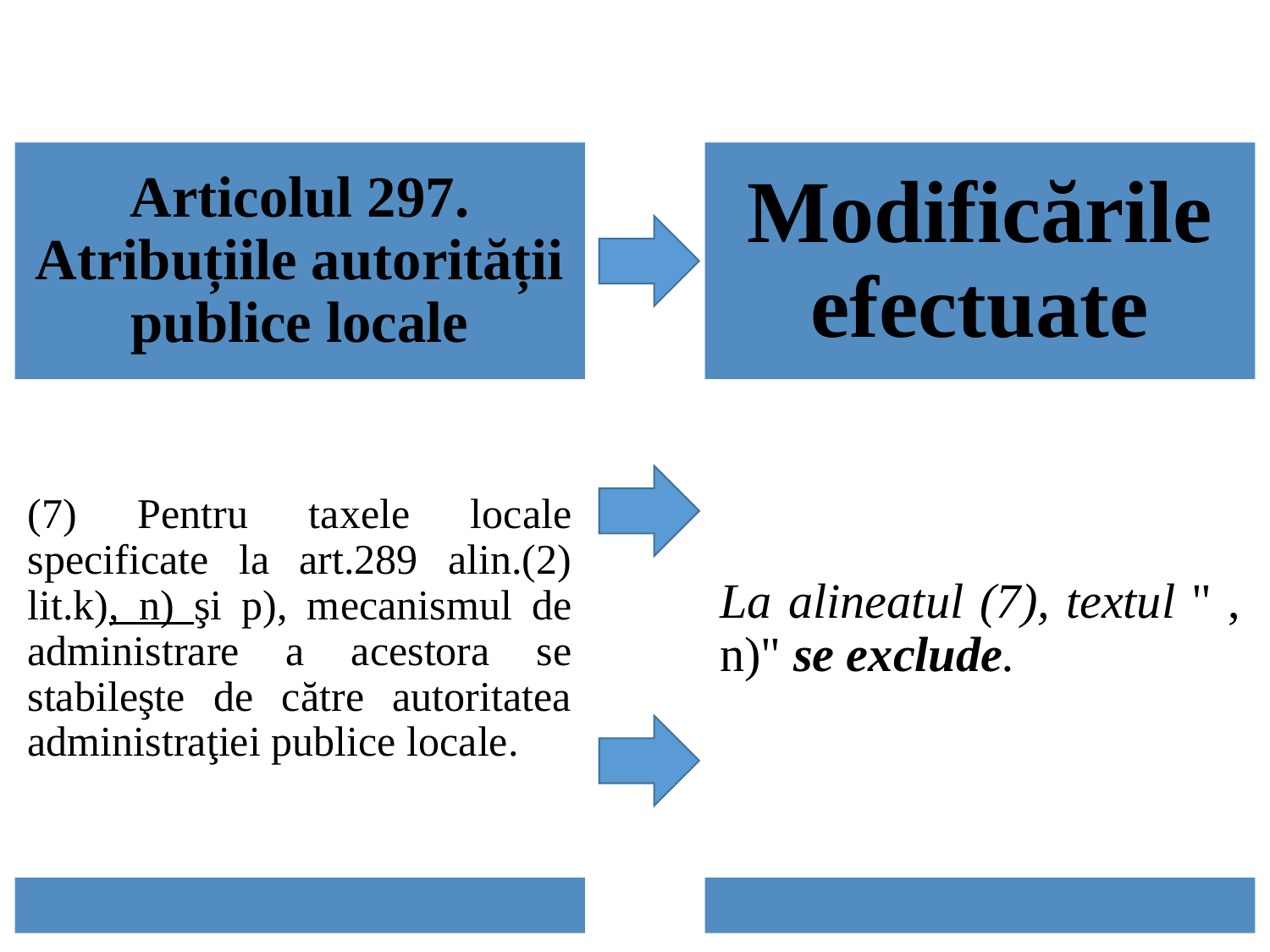

Articolul 297. Atribuțiile autorității publice locale
(7) Pentru taxele locale specificate la art.289 alin.(2) lit.k), n) şi p), mecanismul de administrare a acestora se stabileşte de către autoritatea administraţiei publice locale.
Modificările efectuate
La alineatul (7), textul " , n)" se exclude.

23